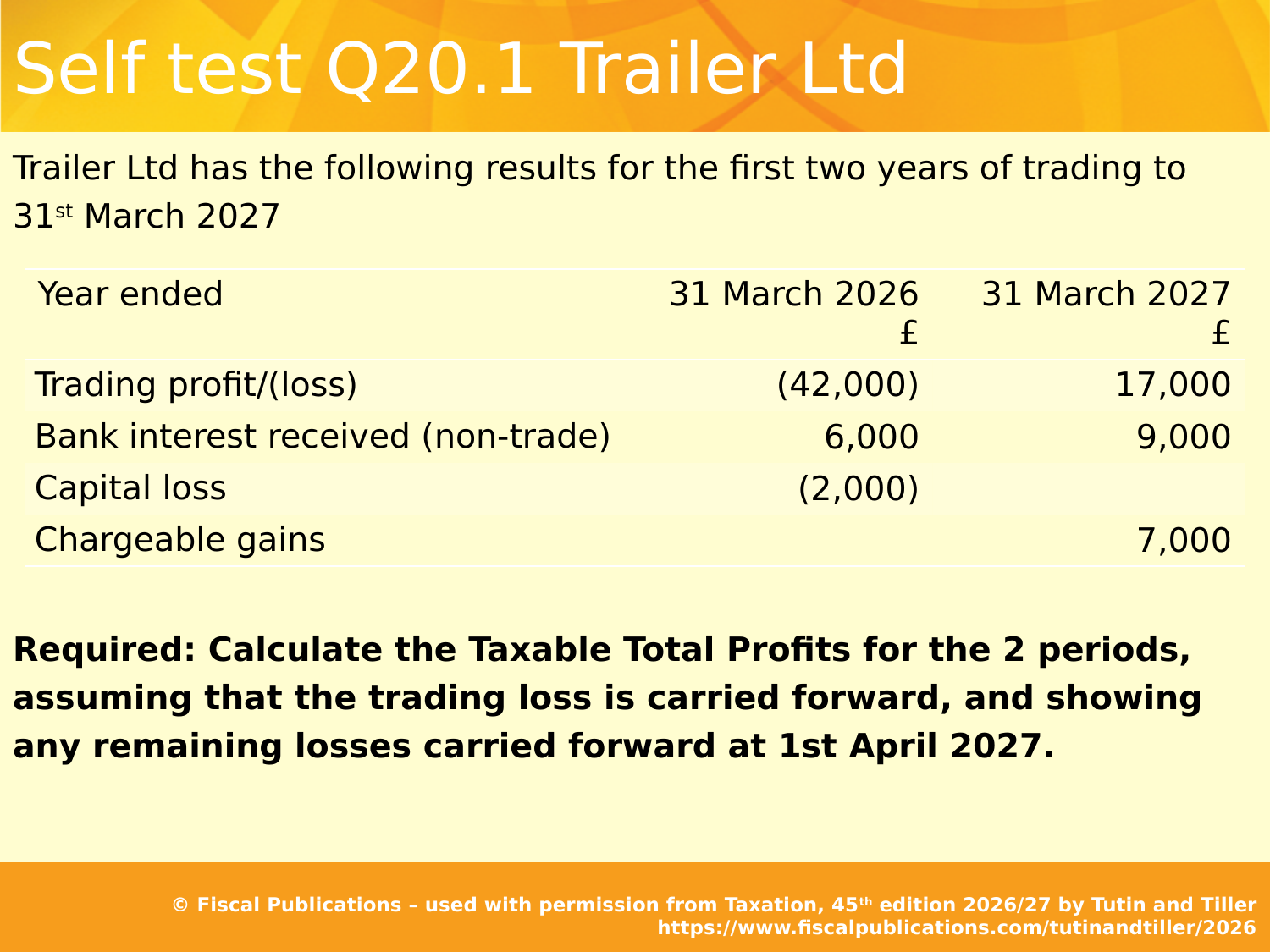

# Self test Q20.1 Trailer Ltd
Trailer Ltd has the following results for the first two years of trading to 31st March 2027

Required: Calculate the Taxable Total Profits for the 2 periods, assuming that the trading loss is carried forward, and showing any remaining losses carried forward at 1st April 2027.

| Year ended | 31 March 2026 £ | 31 March 2027 £ |
| --- | --- | --- |
| Trading profit/(loss) | (42,000) | 17,000 |
| Bank interest received (non-trade) | 6,000 | 9,000 |
| Capital loss | (2,000) |  |
| Chargeable gains |  | 7,000 |